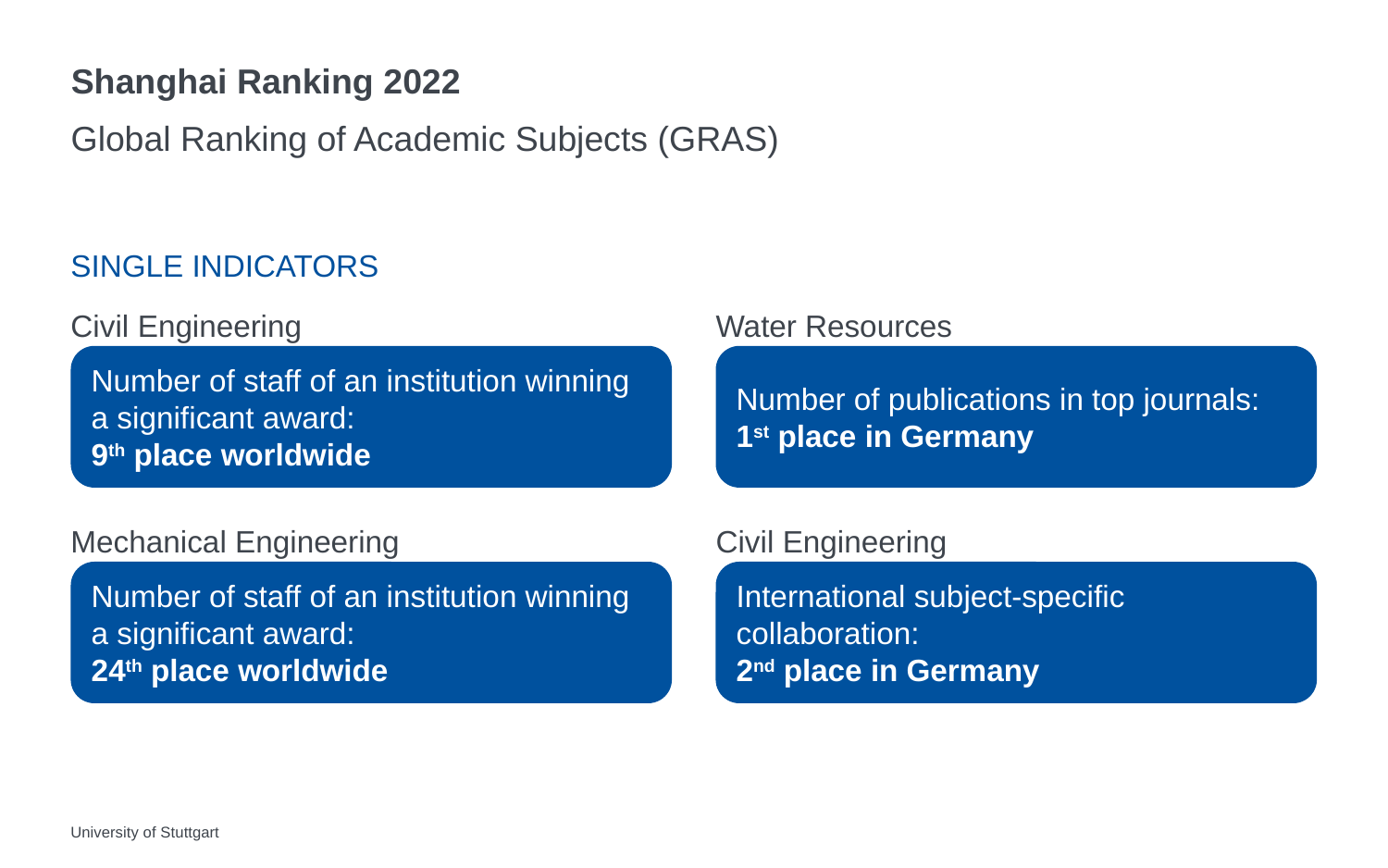

# Shanghai Ranking 2022
Global Ranking of Academic Subjects (GRAS)
Single Indicators
Civil Engineering
Water Resources
Number of staff of an institution winning a significant award:
9th place worldwide
Number of publications in top journals:
1st place in Germany
Mechanical Engineering
Civil Engineering
Number of staff of an institution winning a significant award:
24th place worldwide
International subject-specific collaboration:
2nd place in Germany
University of Stuttgart